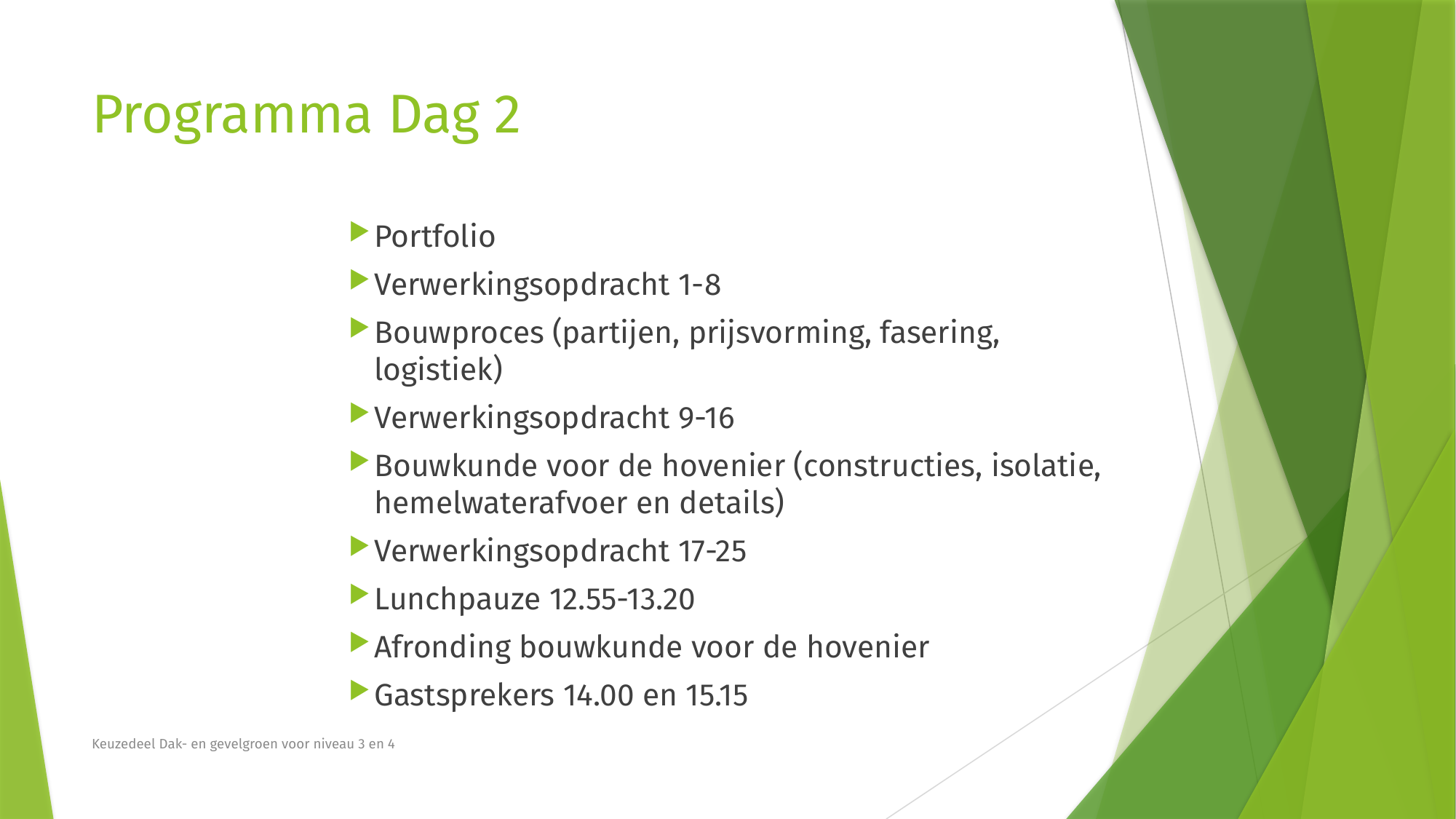

# Programma Dag 2
Portfolio
Verwerkingsopdracht 1-8
Bouwproces (partijen, prijsvorming, fasering, logistiek)
Verwerkingsopdracht 9-16
Bouwkunde voor de hovenier (constructies, isolatie, hemelwaterafvoer en details)
Verwerkingsopdracht 17-25
Lunchpauze 12.55-13.20
Afronding bouwkunde voor de hovenier
Gastsprekers 14.00 en 15.15

Keuzedeel Dak- en gevelgroen voor niveau 3 en 4